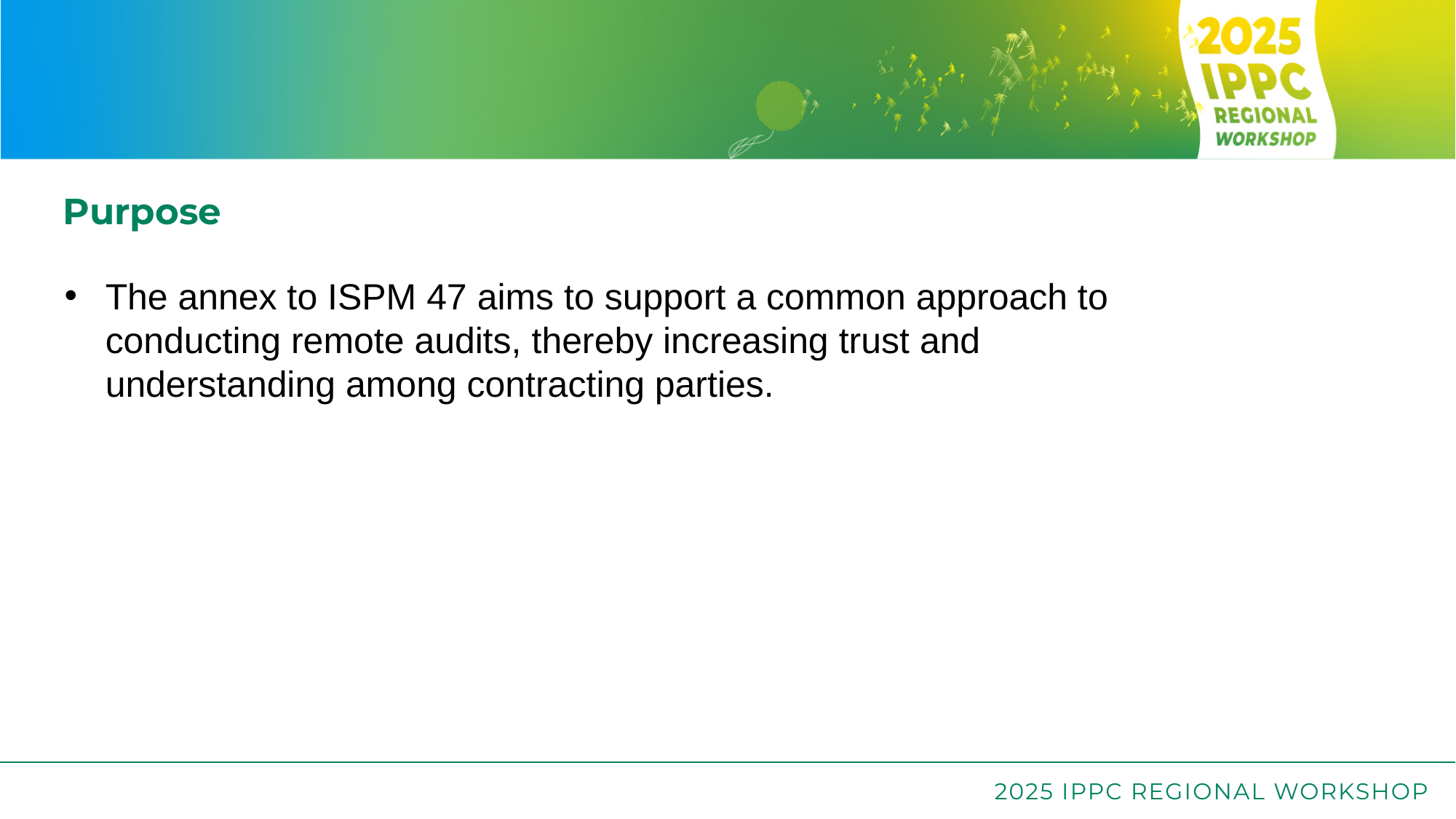

# Purpose
The annex to ISPM 47 aims to support a common approach to conducting remote audits, thereby increasing trust and understanding among contracting parties.